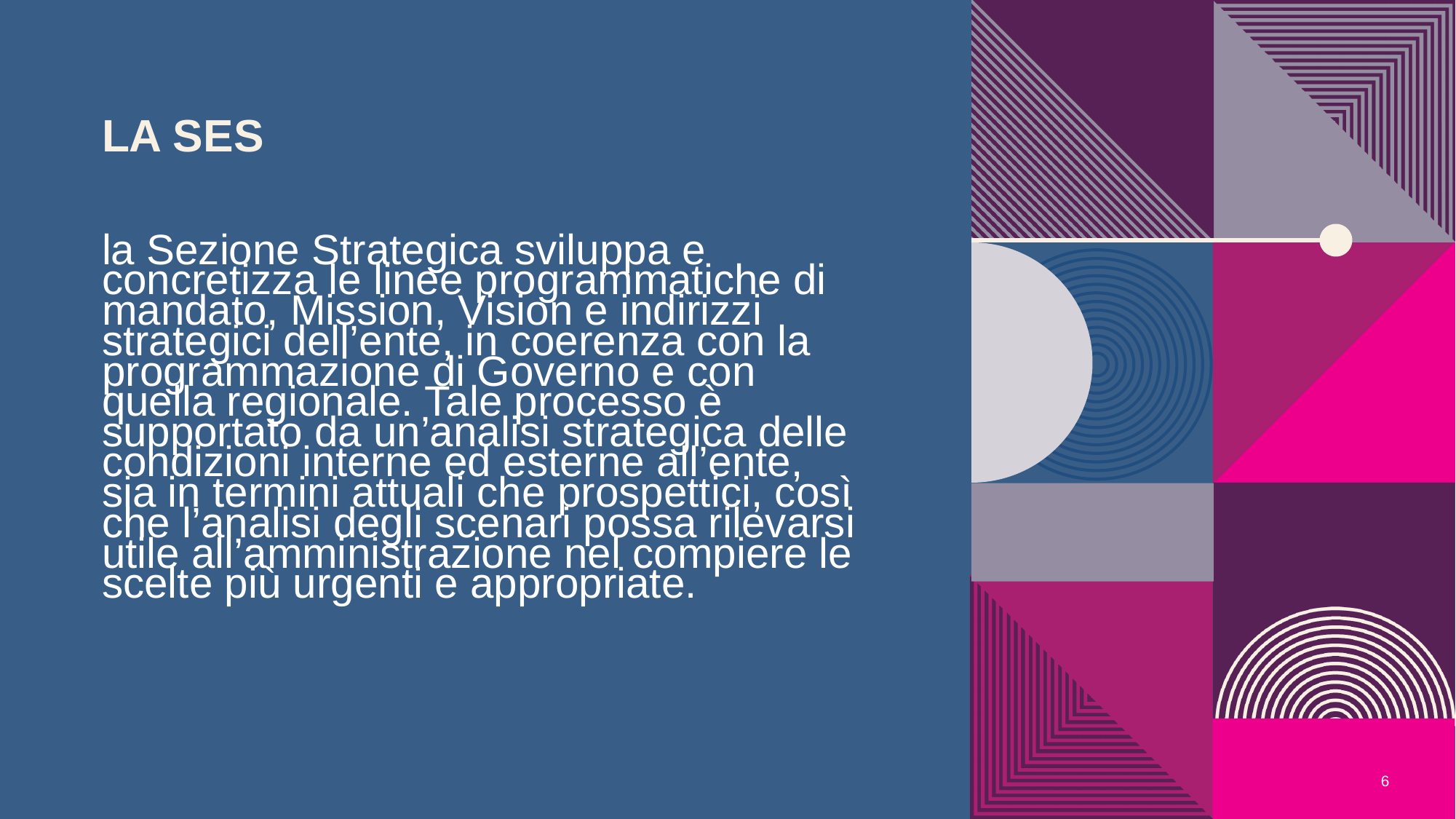

# LA SES

la Sezione Strategica sviluppa e concretizza le linee programmatiche di mandato, Mission, Vision e indirizzi strategici dell’ente, in coerenza con la programmazione di Governo e con quella regionale. Tale processo è supportato da un’analisi strategica delle condizioni interne ed esterne all’ente, sia in termini attuali che prospettici, così che l’analisi degli scenari possa rilevarsi utile all’amministrazione nel compiere le scelte più urgenti e appropriate.
6